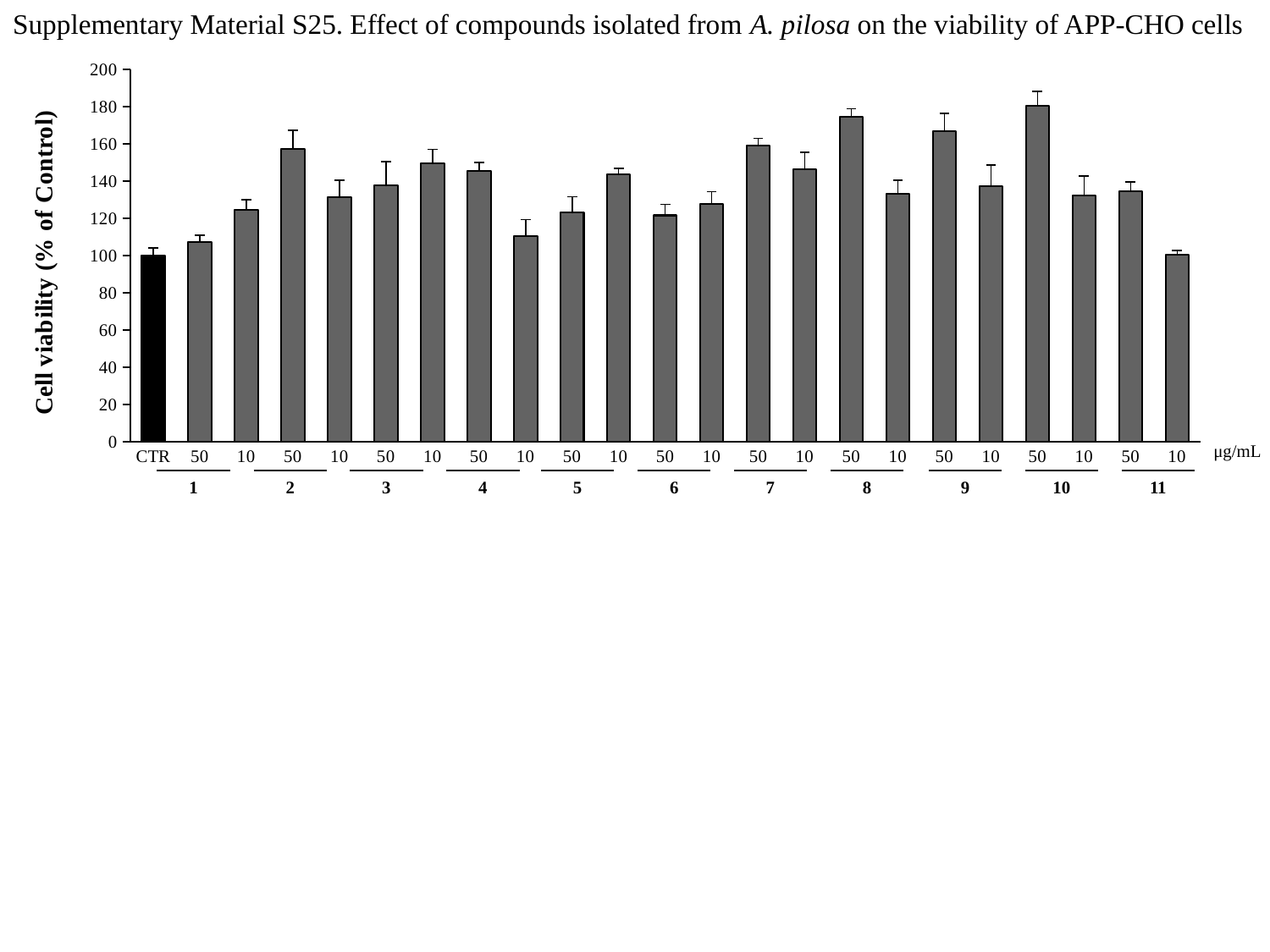

Supplementary Material S25. Effect of compounds isolated from A. pilosa on the viability of APP-CHO cells

### Chart

| Category |  |
|---|---|
| CTR | 100.0 |
| 50 | 107.58467518045529 |
| 10 | 124.7010919859337 |
| 50 | 157.4828798815473 |
| 10 | 131.54173607255225 |
| 50 | 137.87895613548028 |
| 10 | 149.66500092541182 |
| 50 | 145.6672219137516 |
| 10 | 110.54599296687024 |
| 50 | 123.33888580418284 |
| 10 | 143.92004441976678 |
| 50 | 121.75458078845085 |
| 10 | 127.92892837312604 |
| 50 | 159.31889690912456 |
| 10 | 146.28909864889874 |
| 50 | 174.6289098648899 |
| 10 | 133.2889135665371 |
| 50 | 167.10716268739588 |
| 10 | 137.19785304460484 |
| 50 | 180.6699981491764 |
| 10 | 132.37090505274844 |
| 50 | 134.5869297163995 |
| 10 | 100.40073982737363 |
μg/mL
10
11
9
7
8
5
6
3
4
1
2